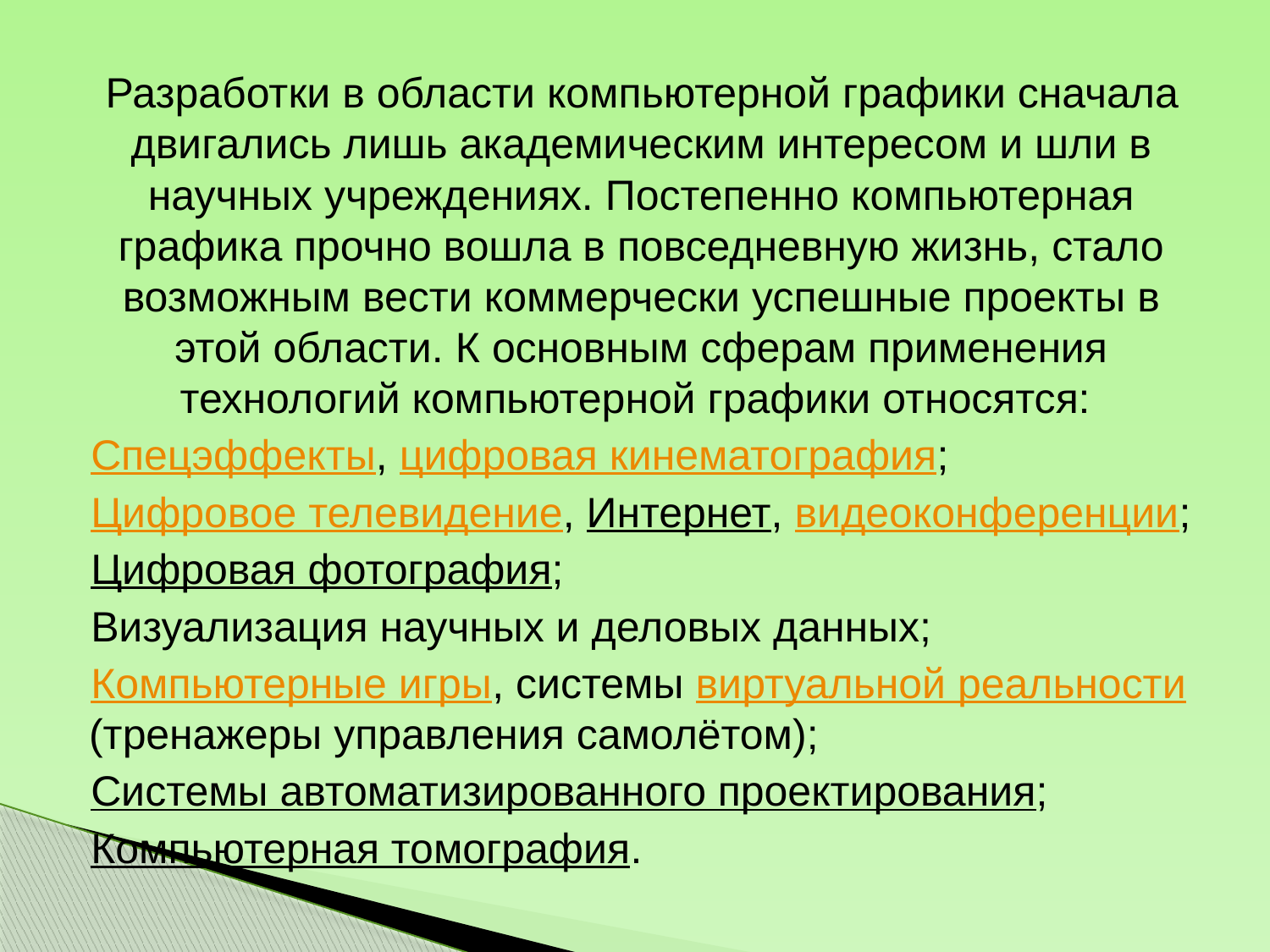

Разработки в области компьютерной графики сначала двигались лишь академическим интересом и шли в научных учреждениях. Постепенно компьютерная графика прочно вошла в повседневную жизнь, стало возможным вести коммерчески успешные проекты в этой области. К основным сферам применения технологий компьютерной графики относятся:
Спецэффекты, цифровая кинематография;
Цифровое телевидение, Интернет, видеоконференции;
Цифровая фотография;
Визуализация научных и деловых данных;
Компьютерные игры, системы виртуальной реальности (тренажеры управления самолётом);
Системы автоматизированного проектирования;
Компьютерная томография.